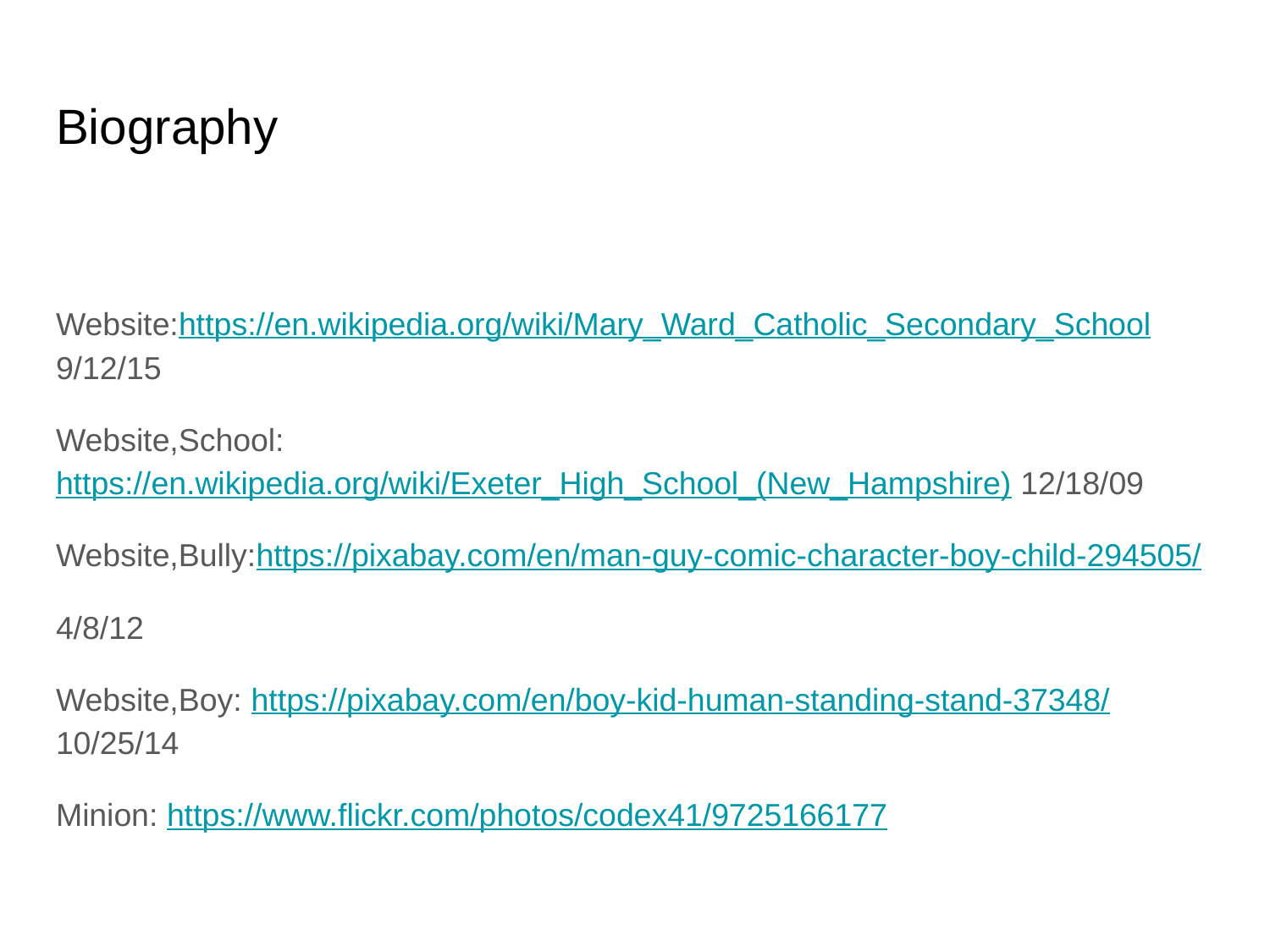

# Biography

Website:https://en.wikipedia.org/wiki/Mary_Ward_Catholic_Secondary_School 9/12/15
Website,School:https://en.wikipedia.org/wiki/Exeter_High_School_(New_Hampshire) 12/18/09
Website,Bully:https://pixabay.com/en/man-guy-comic-character-boy-child-294505/
4/8/12
Website,Boy: https://pixabay.com/en/boy-kid-human-standing-stand-37348/10/25/14
Minion: https://www.flickr.com/photos/codex41/9725166177